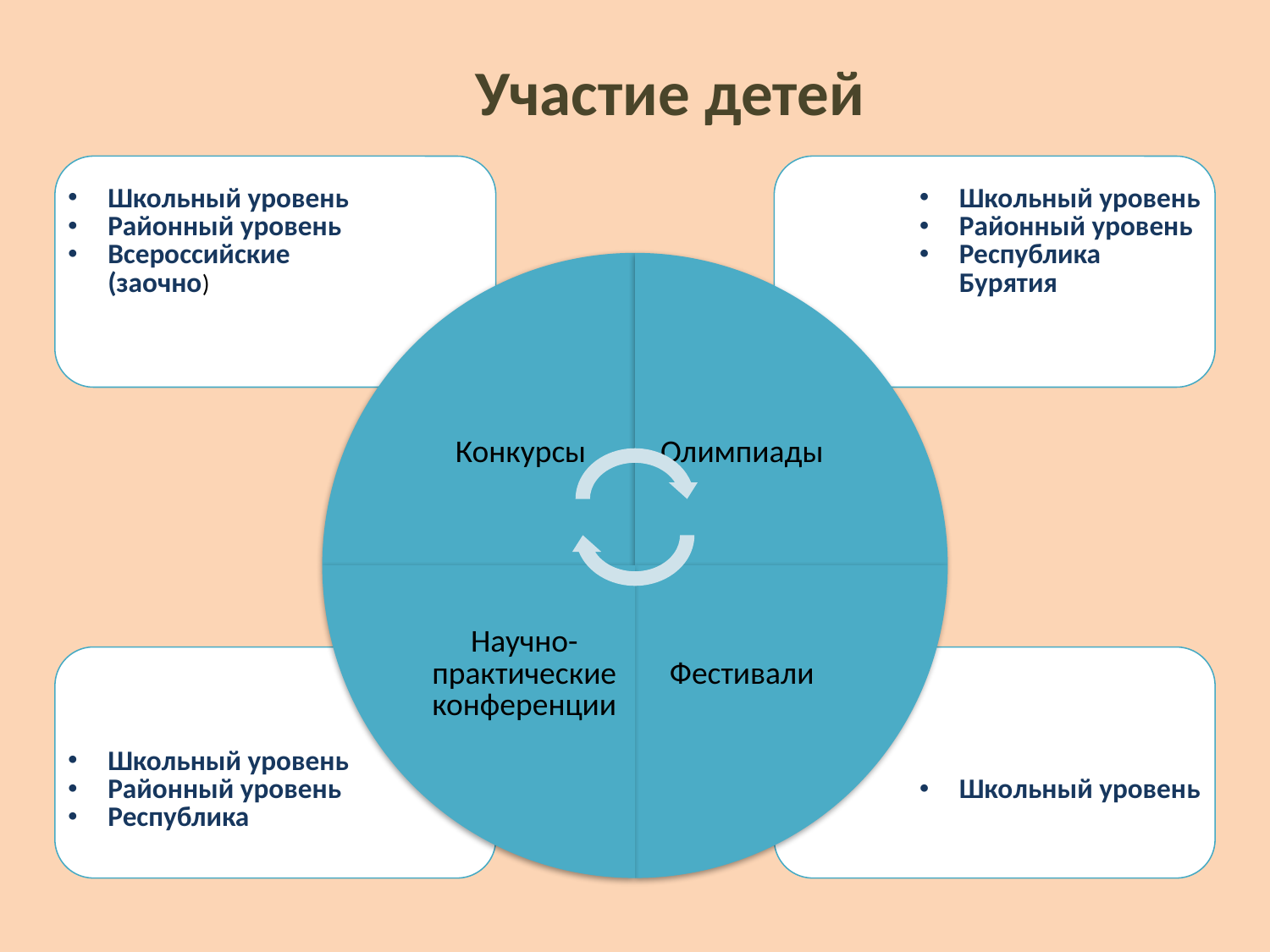

Участие детей
Конкурсы
Школьный уровень
Олимпиады
Школьный уровень
Фестивали
Школьный уровень
Научно-практические конференции
Школьный уровень
Районный уровень
Всероссийские (заочно)
Районный уровень
Республика Бурятия
Районный уровень
Республика